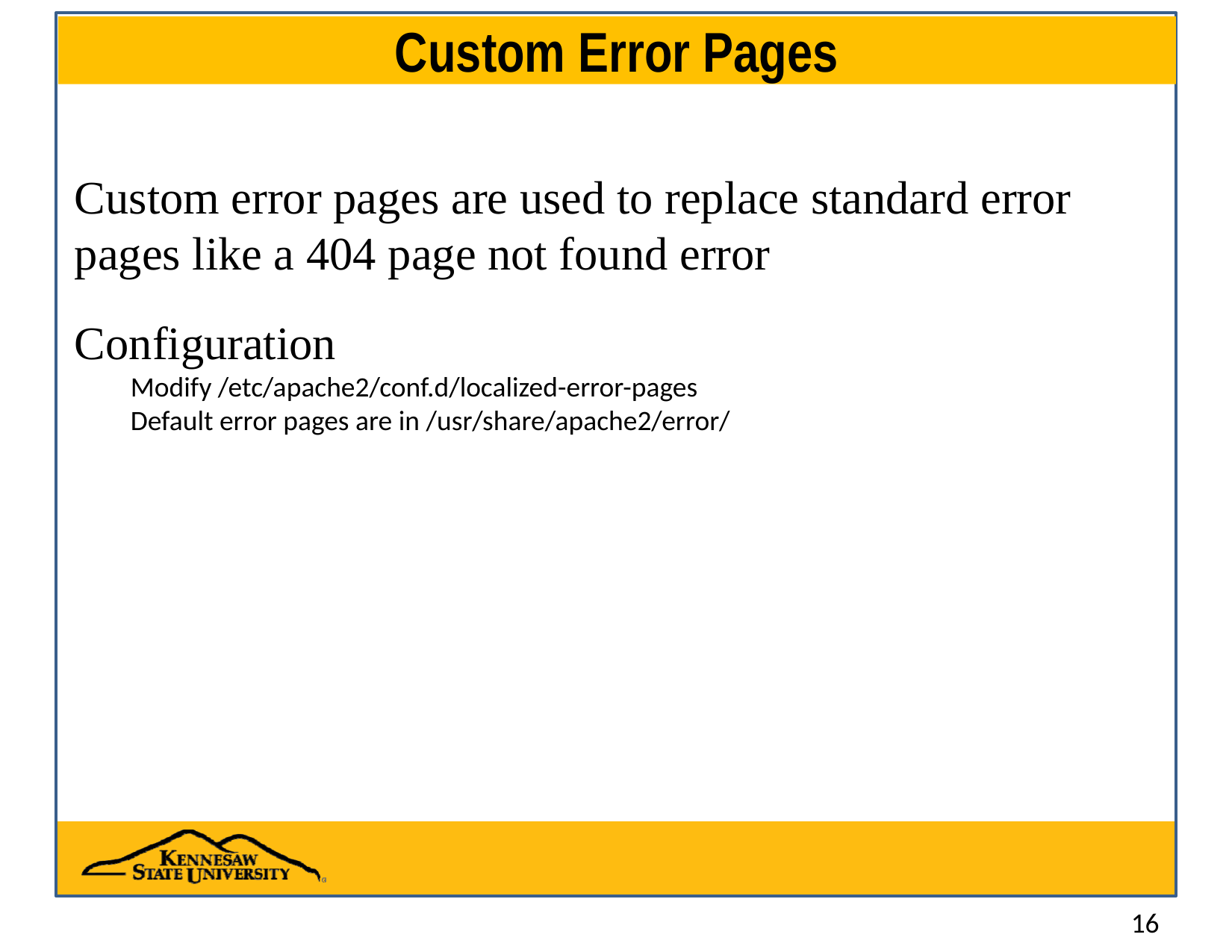

# Custom Error Pages
Custom error pages are used to replace standard error pages like a 404 page not found error

Configuration
Modify /etc/apache2/conf.d/localized-error-pages
Default error pages are in /usr/share/apache2/error/